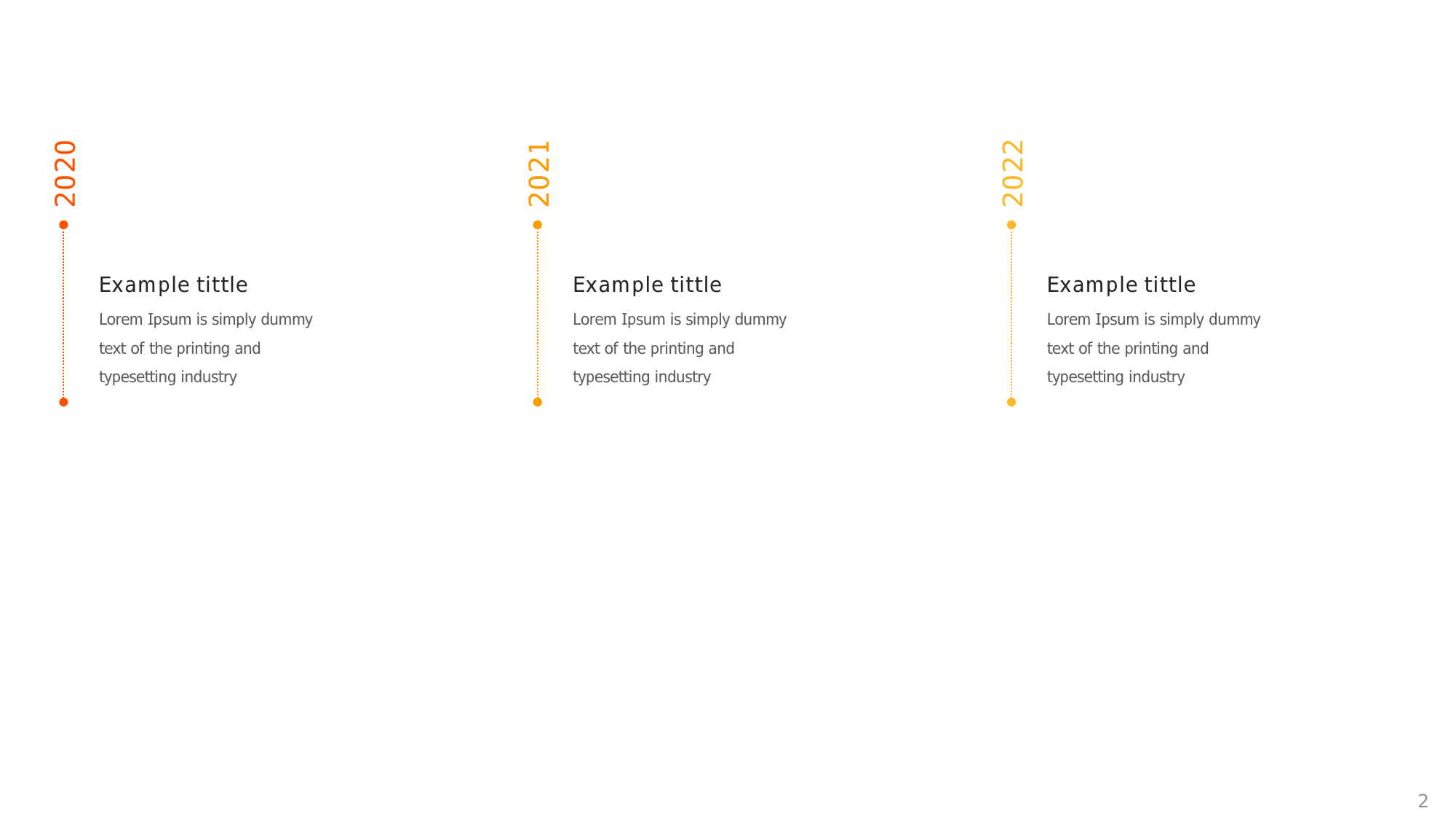

2020
2021
2022
Example tittle
Lorem Ipsum is simply dummy text of the printing and typesetting industry
Example tittle
Lorem Ipsum is simply dummy text of the printing and typesetting industry
Example tittle
Lorem Ipsum is simply dummy text of the printing and typesetting industry